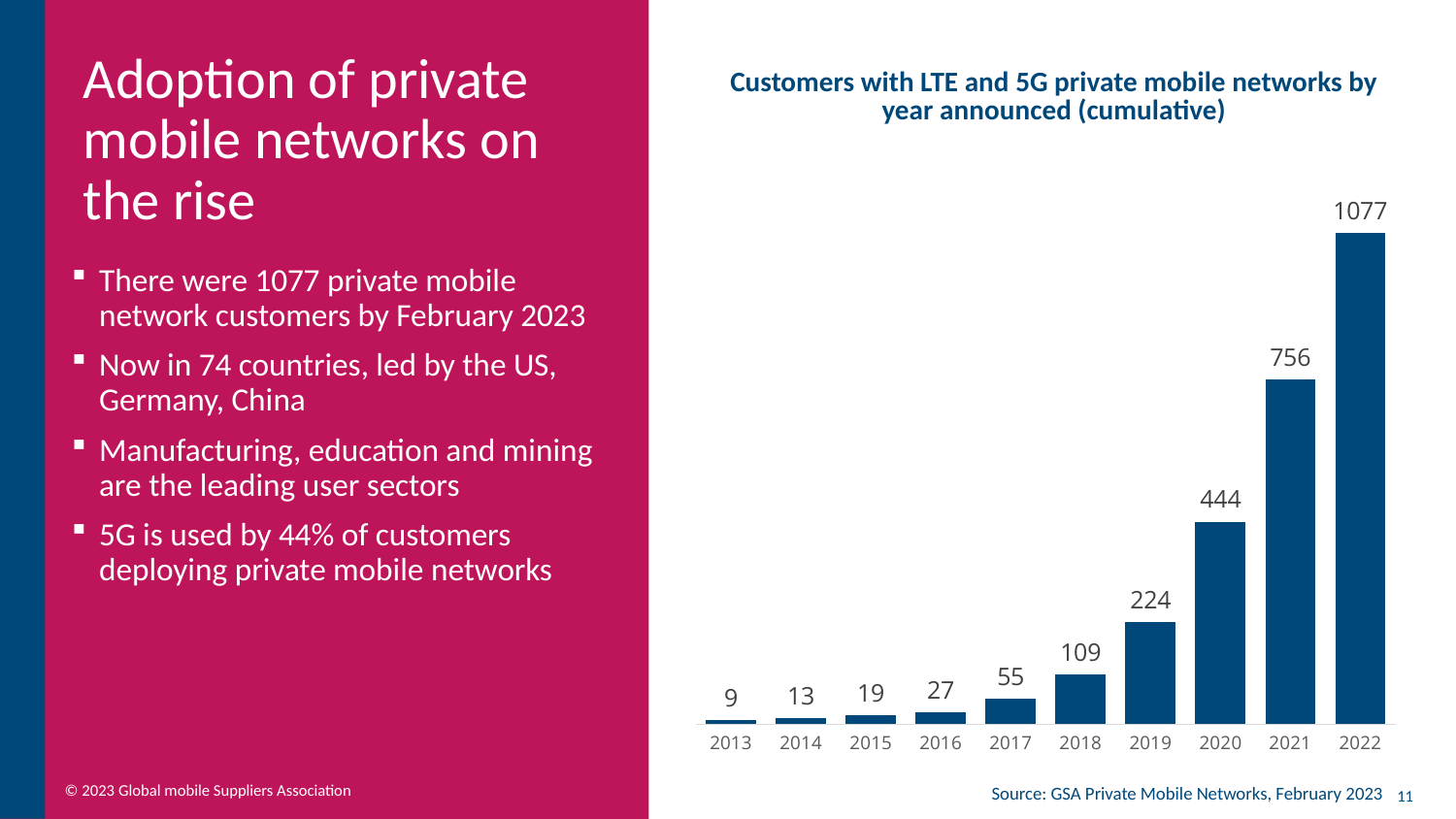

Customers with LTE and 5G private mobile networks by year announced (cumulative)
# Adoption of private mobile networks on the rise

### Chart

| Category | Year Announced |
|---|---|
| 2013 | 9.0 |
| 2014 | 13.0 |
| 2015 | 19.0 |
| 2016 | 27.0 |
| 2017 | 55.0 |
| 2018 | 109.0 |
| 2019 | 224.0 |
| 2020 | 444.0 |
| 2021 | 756.0 |
| 2022 | 1077.0 |
There were 1077 private mobile network customers by February 2023
Now in 74 countries, led by the US, Germany, China
Manufacturing, education and mining are the leading user sectors
5G is used by 44% of customers deploying private mobile networks

11
Source: GSA Private Mobile Networks, February 2023